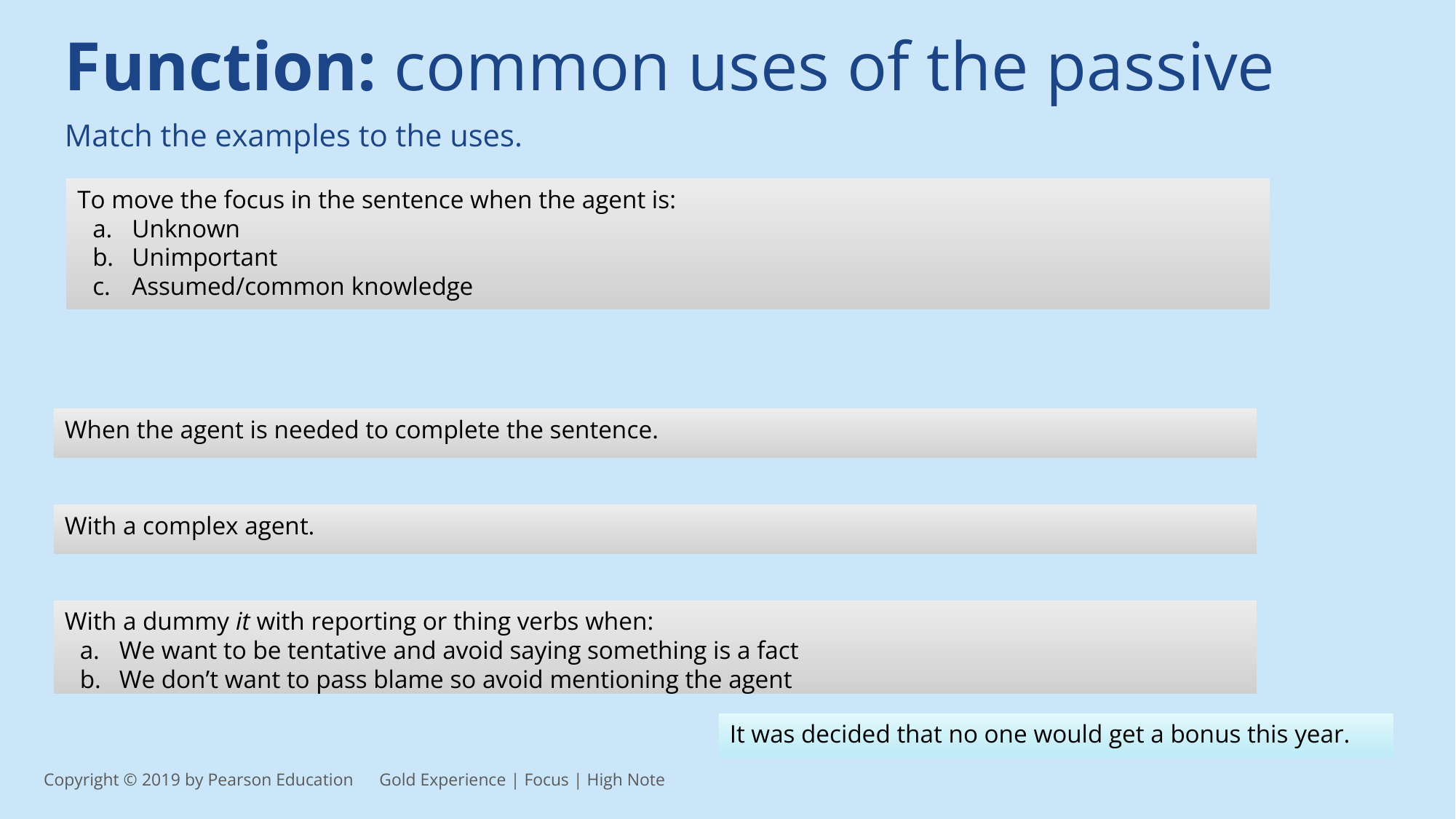

Function: common uses of the passive
Match the examples to the uses.
To move the focus in the sentence when the agent is:
Unknown
Unimportant
Assumed/common knowledge

When the agent is needed to complete the sentence.
With a complex agent.
With a dummy it with reporting or thing verbs when:
We want to be tentative and avoid saying something is a fact
We don’t want to pass blame so avoid mentioning the agent

The house was broken into.
He was fined $100.
It is thought that the fire started in the science classroom.
She was robbed by a man wearing a black sweatshirt.
It was decided that no one would get a bonus this year.
The concert location has been changed.
The park was designed by a famous Spanish artist.
Copyright © 2019 by Pearson Education      Gold Experience | Focus | High Note